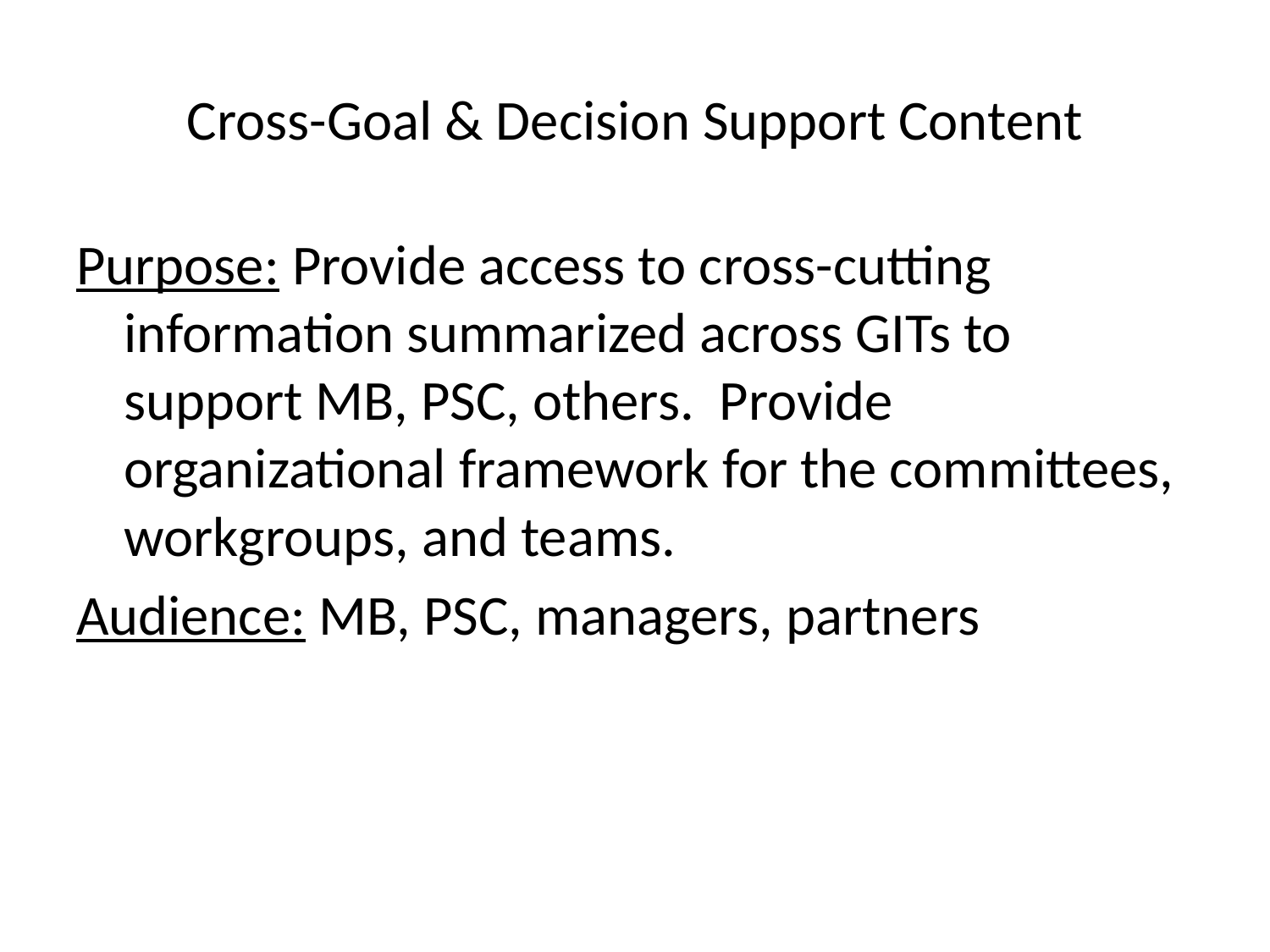

# Cross-Goal & Decision Support Content
Purpose: Provide access to cross-cutting information summarized across GITs to support MB, PSC, others.  Provide organizational framework for the committees, workgroups, and teams.
Audience: MB, PSC, managers, partners